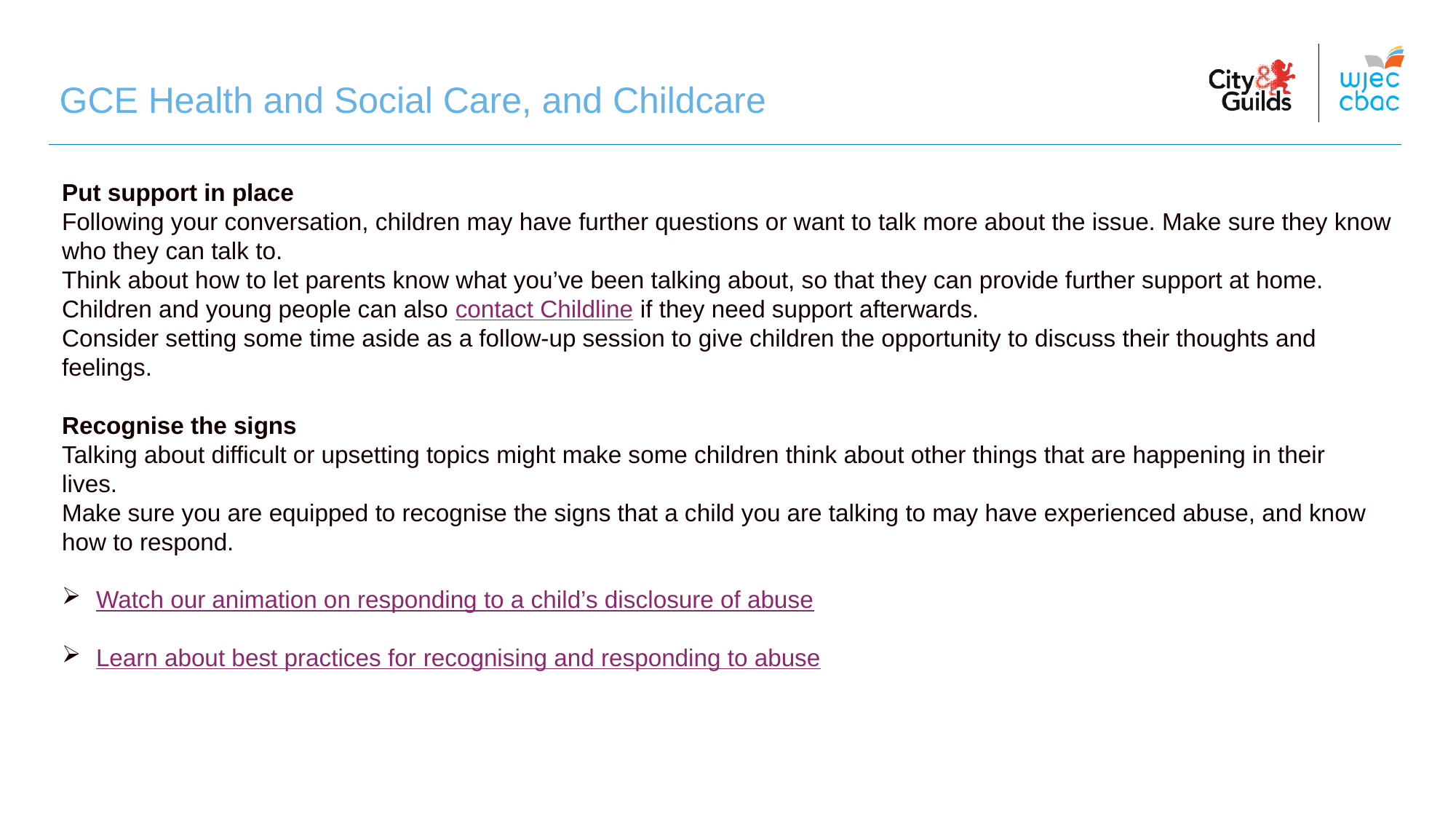

# GCE Health and Social Care, and Childcare
Put support in place
Following your conversation, children may have further questions or want to talk more about the issue. Make sure they know who they can talk to.
Think about how to let parents know what you’ve been talking about, so that they can provide further support at home. Children and young people can also contact Childline if they need support afterwards.
Consider setting some time aside as a follow-up session to give children the opportunity to discuss their thoughts and feelings.

Recognise the signs
Talking about difficult or upsetting topics might make some children think about other things that are happening in their lives.
Make sure you are equipped to recognise the signs that a child you are talking to may have experienced abuse, and know how to respond.

Watch our animation on responding to a child’s disclosure of abuse

Learn about best practices for recognising and responding to abuse